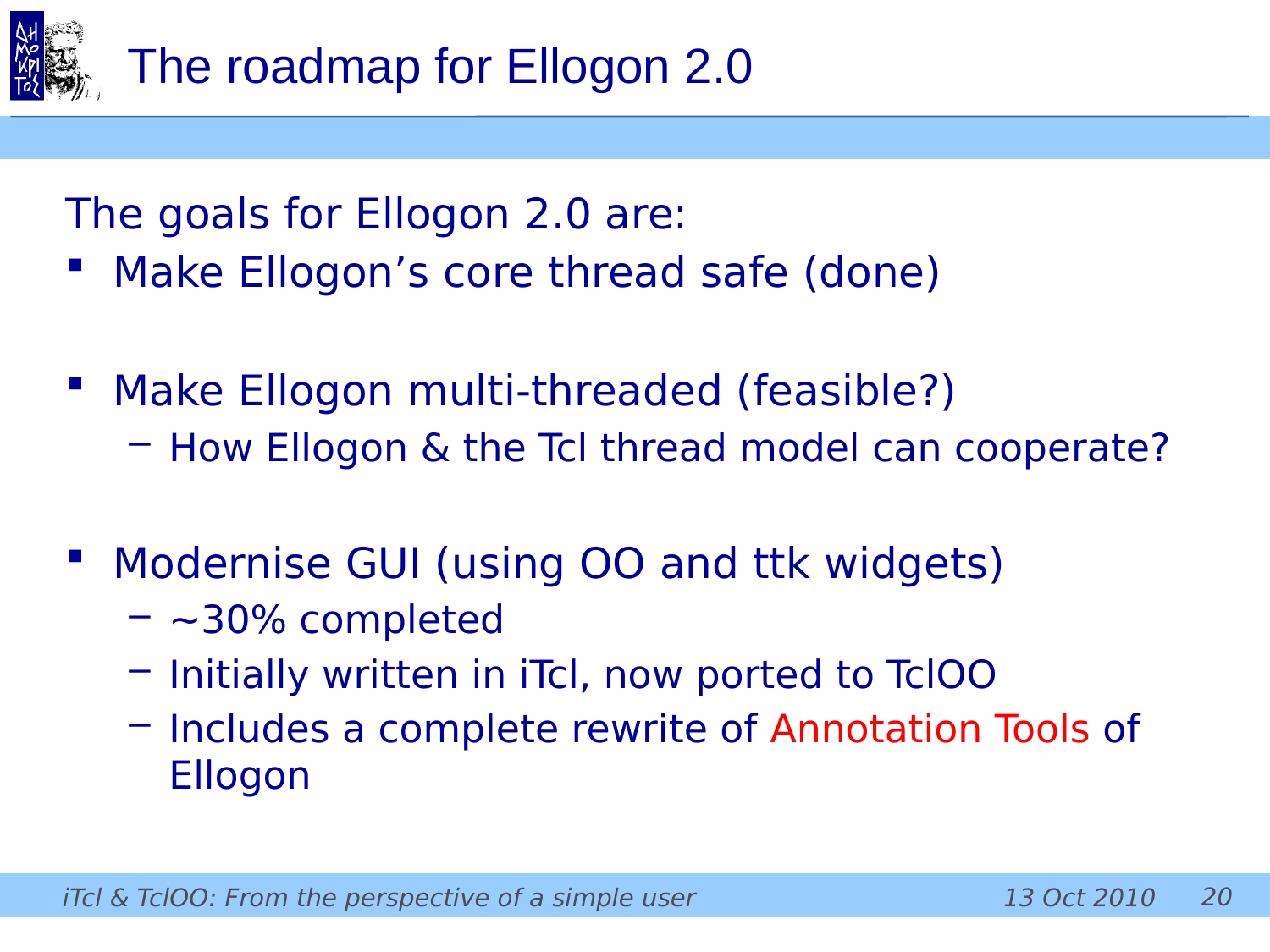

# The roadmap for Ellogon 2.0
The goals for Ellogon 2.0 are:
Make Ellogon’s core thread safe (done)

Make Ellogon multi-threaded (feasible?)
How Ellogon & the Tcl thread model can cooperate?

Modernise GUI (using OO and ttk widgets)
~30% completed
Initially written in iTcl, now ported to TclOO
Includes a complete rewrite of Annotation Tools of Ellogon
20
iTcl & TclOO: From the perspective of a simple user
13 Oct 2010